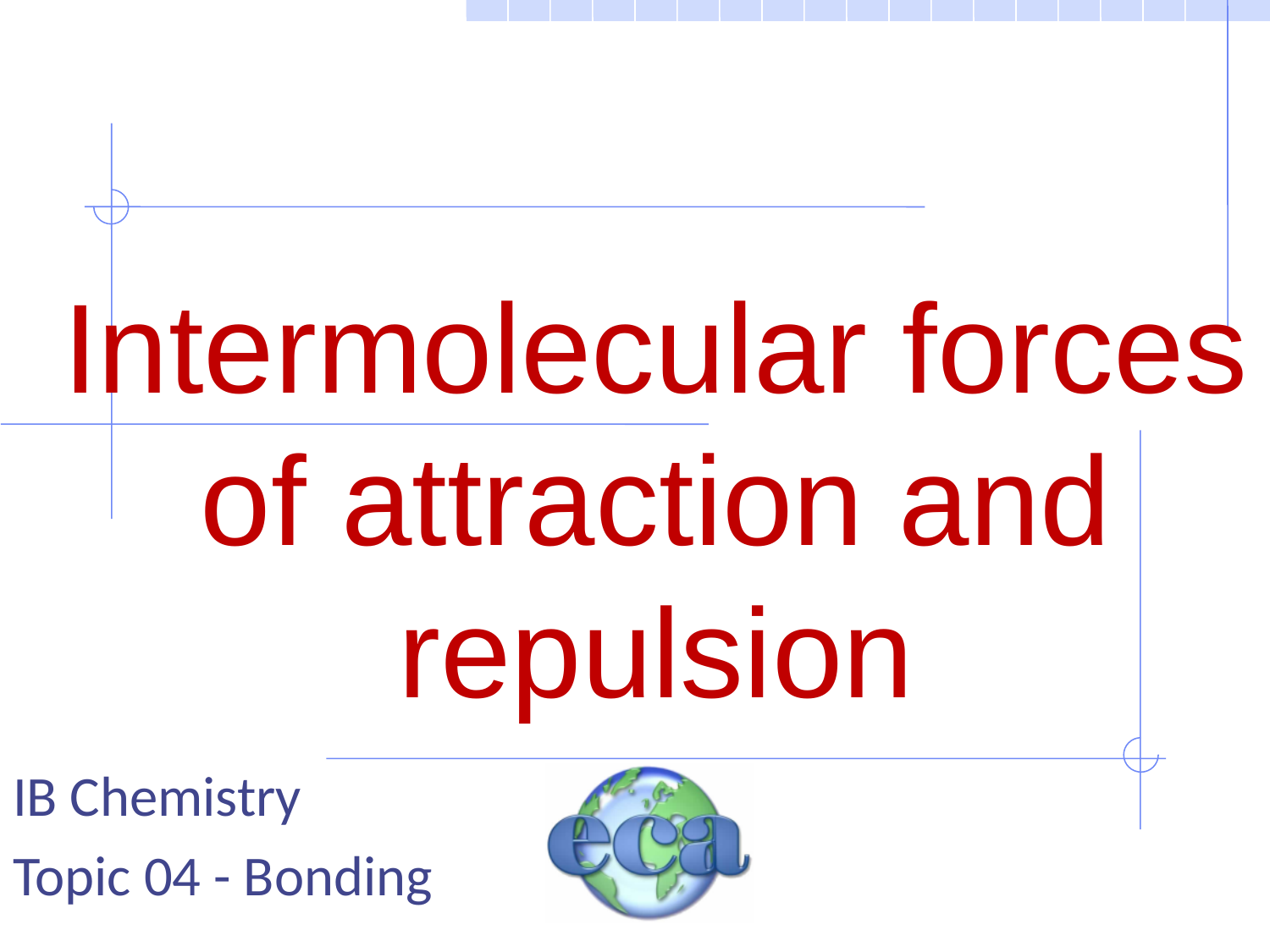

# Intermolecular forces of attraction and repulsion
IB Chemistry
Topic 04 - Bonding